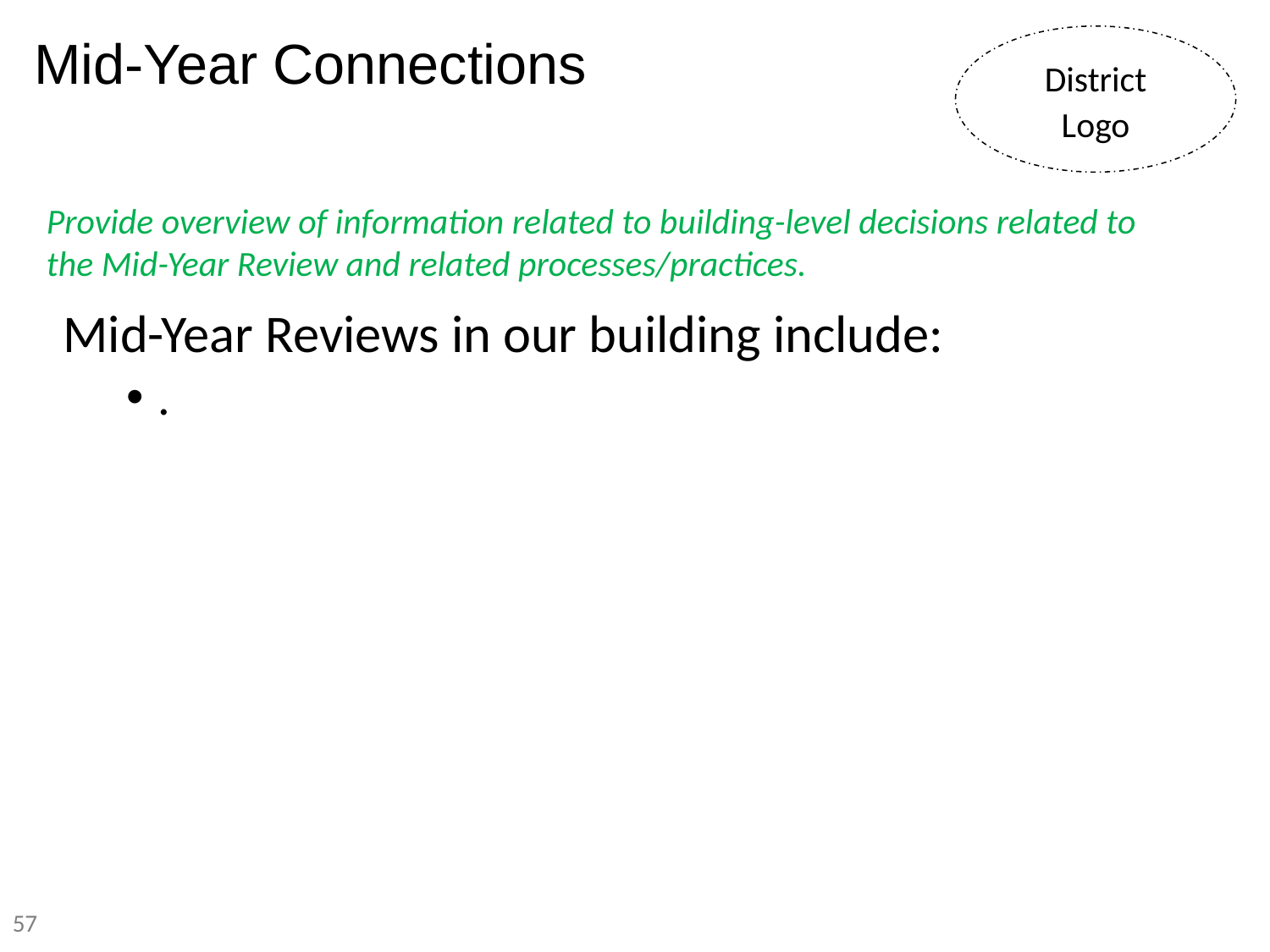

District Logo
# Mid-Year Connections
Provide overview of information related to building-level decisions related to the Mid-Year Review and related processes/practices.
Mid-Year Reviews in our building include:
.
57